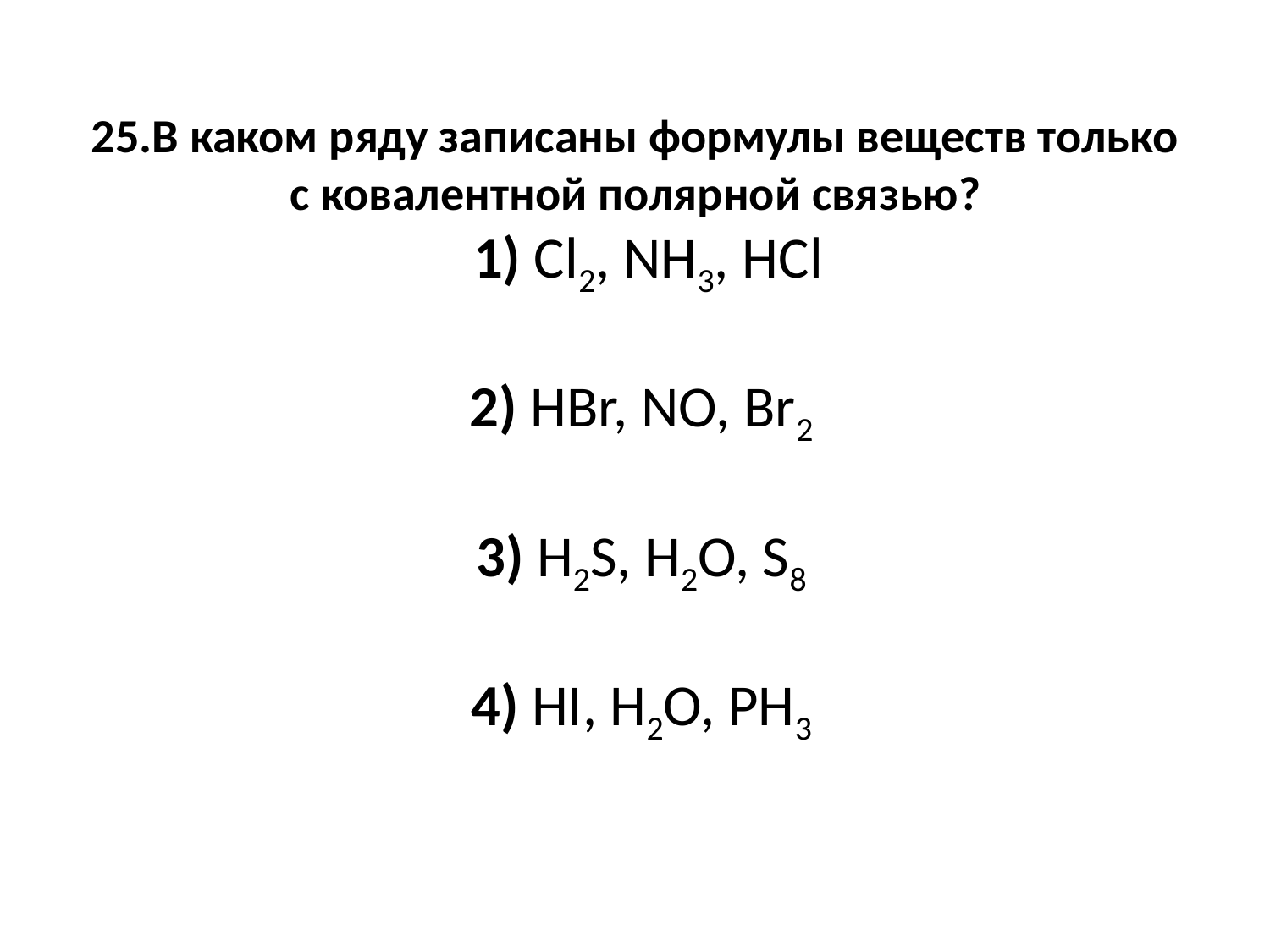

# 25.В каком ряду записаны формулы веществ только с ковалентной полярной связью?   1) Cl2, NH3, HCl     2) HBr, NO, Br2     3) H2S, H2O, S8     4) HI, H2O, PH3